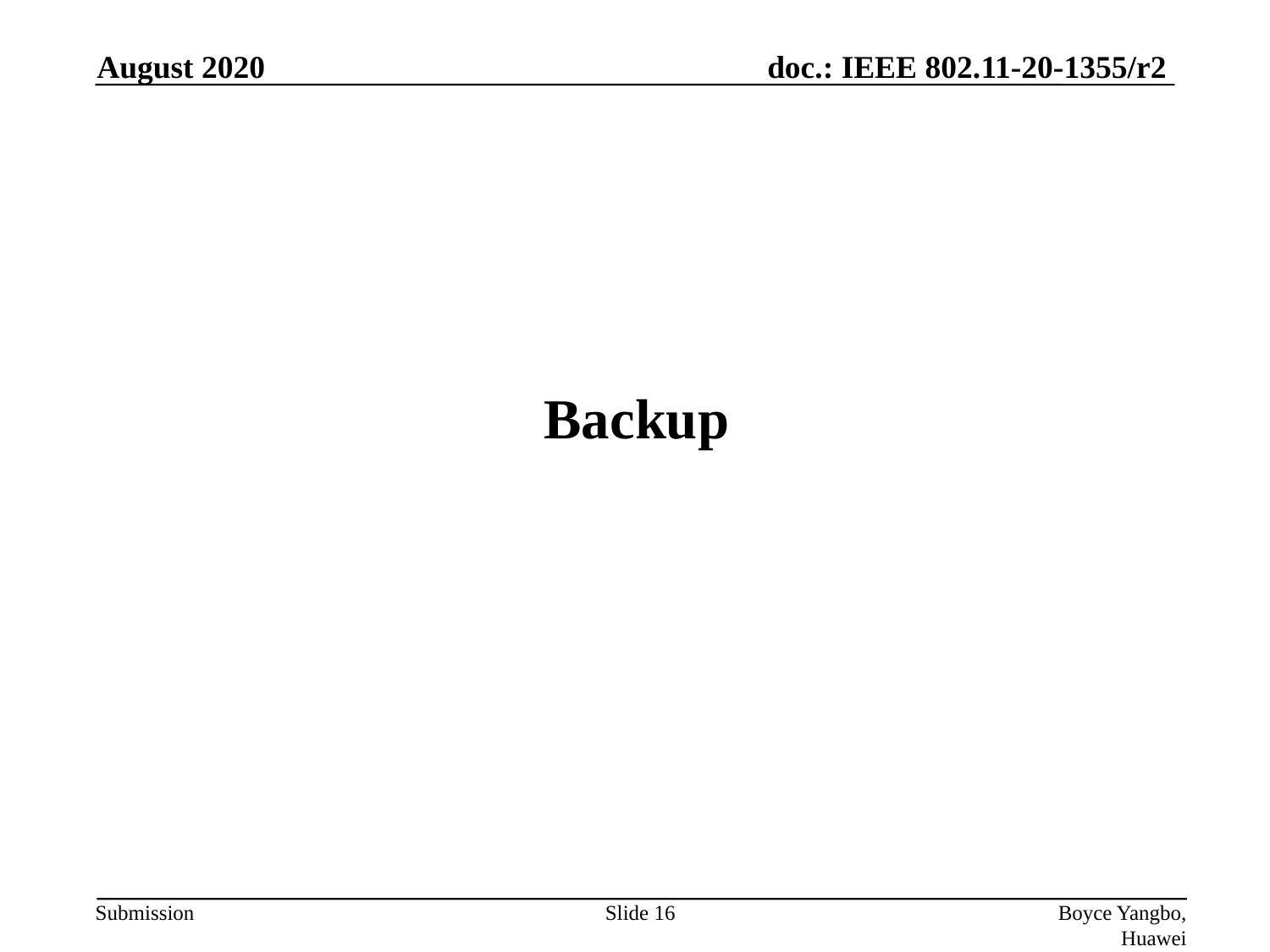

August 2020
Backup
Slide 16
Boyce Yangbo, Huawei